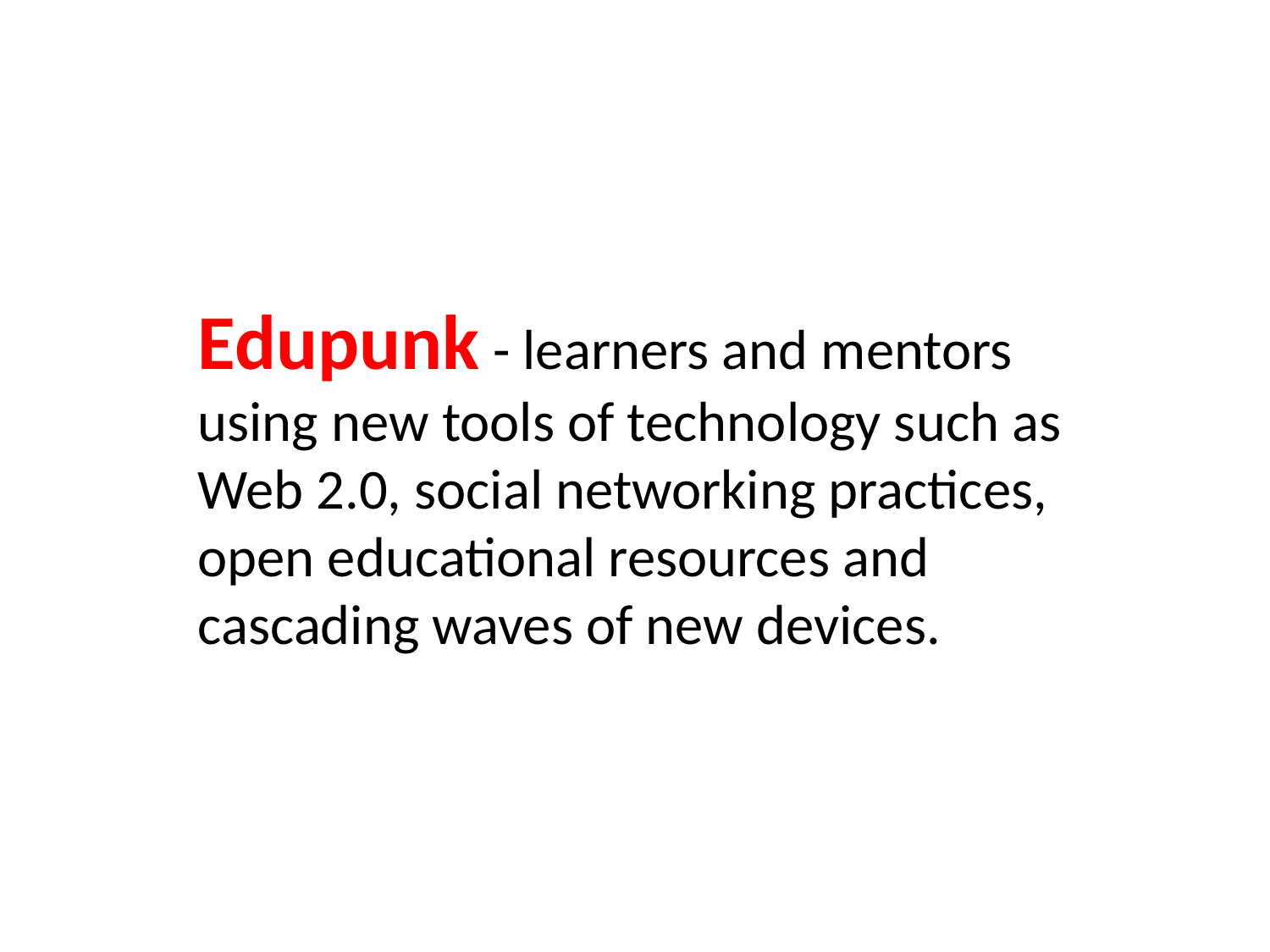

Edupunk - learners and mentors using new tools of technology such as Web 2.0, social networking practices, open educational resources and cascading waves of new devices.